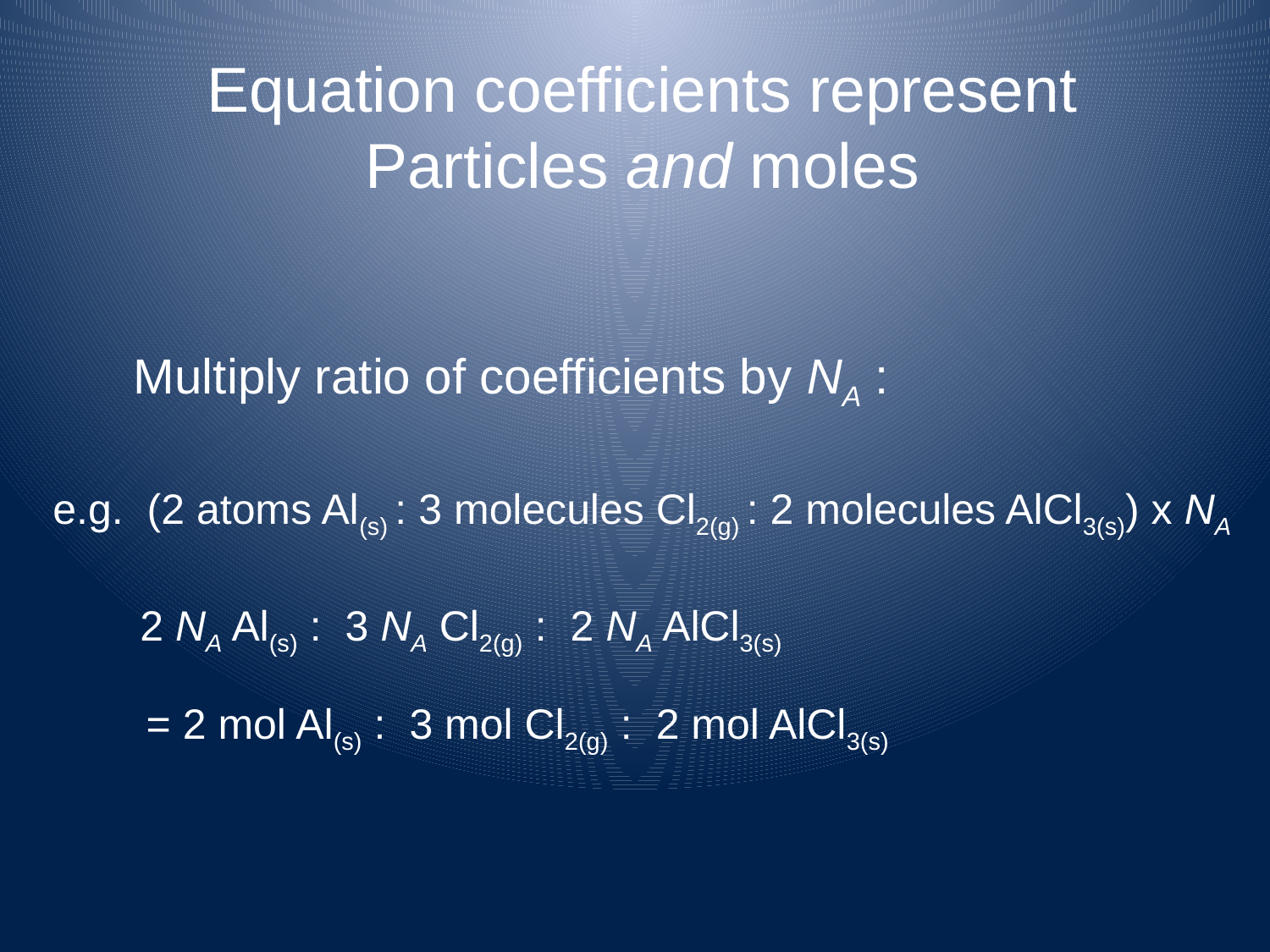

Equation coefficients represent
Particles and moles
Multiply ratio of coefficients by NA :
e.g.  (2 atoms Al(s) : 3 molecules Cl2(g) : 2 molecules AlCl3(s)) x NA
2 NA Al(s) :  3 NA Cl2(g) :  2 NA AlCl3(s)

 = 2 mol Al(s) :  3 mol Cl2(g) :  2 mol AlCl3(s)